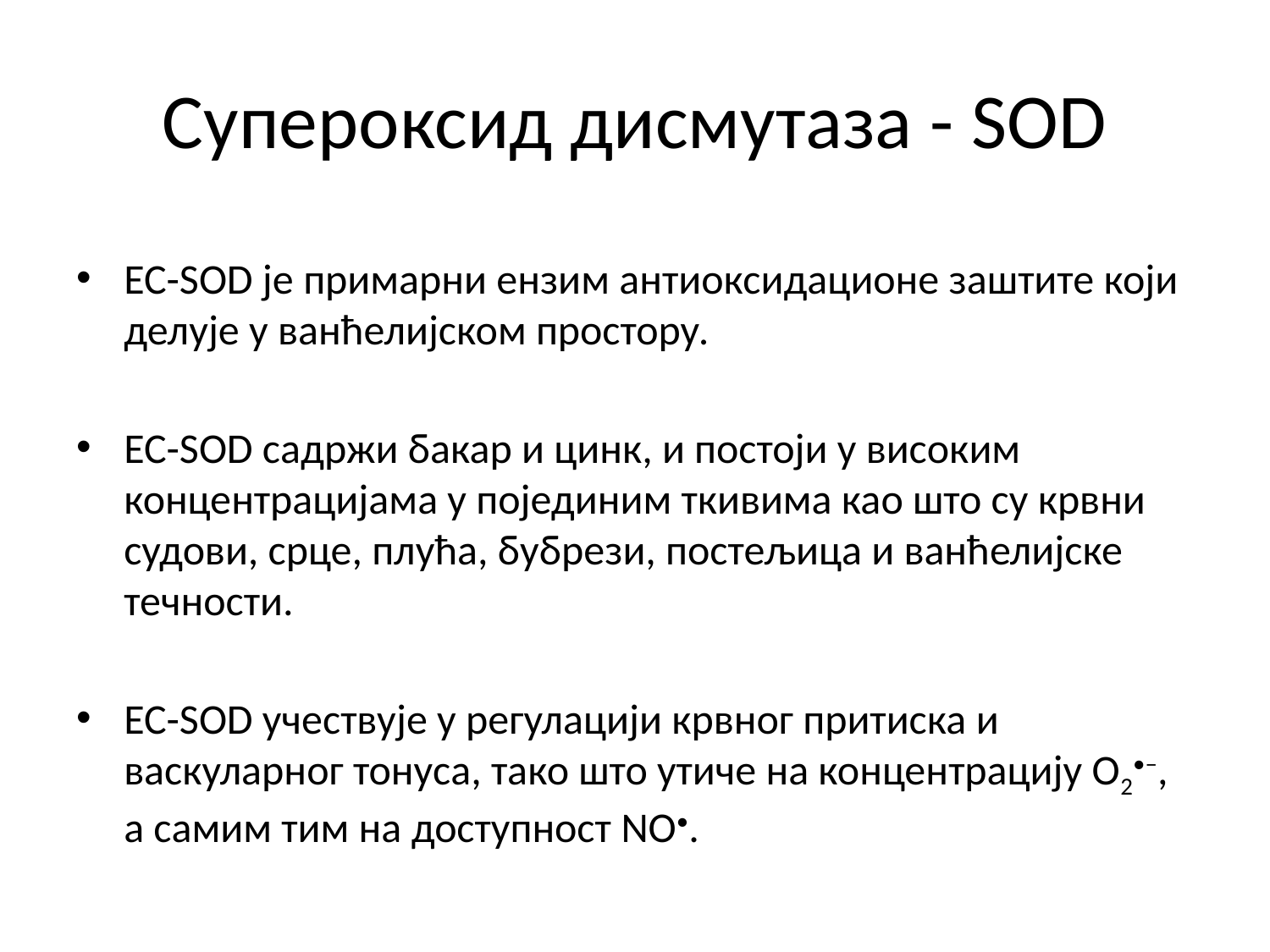

# Супероксид дисмутаза - SOD

EC-SOD је примарни ензим антиоксидационе заштите који делује у ванћелијском простору.

EC-SOD садржи бакар и цинк, и постоји у високим концентрацијама у појединим ткивима као што су крвни судови, срце, плућа, бубрези, постељица и ванћелијске течности.

EC-SOD учествује у регулацији крвног притиска и васкуларног тонуса, тако што утиче на концентрацију O2•–, а самим тим на доступност NO•.